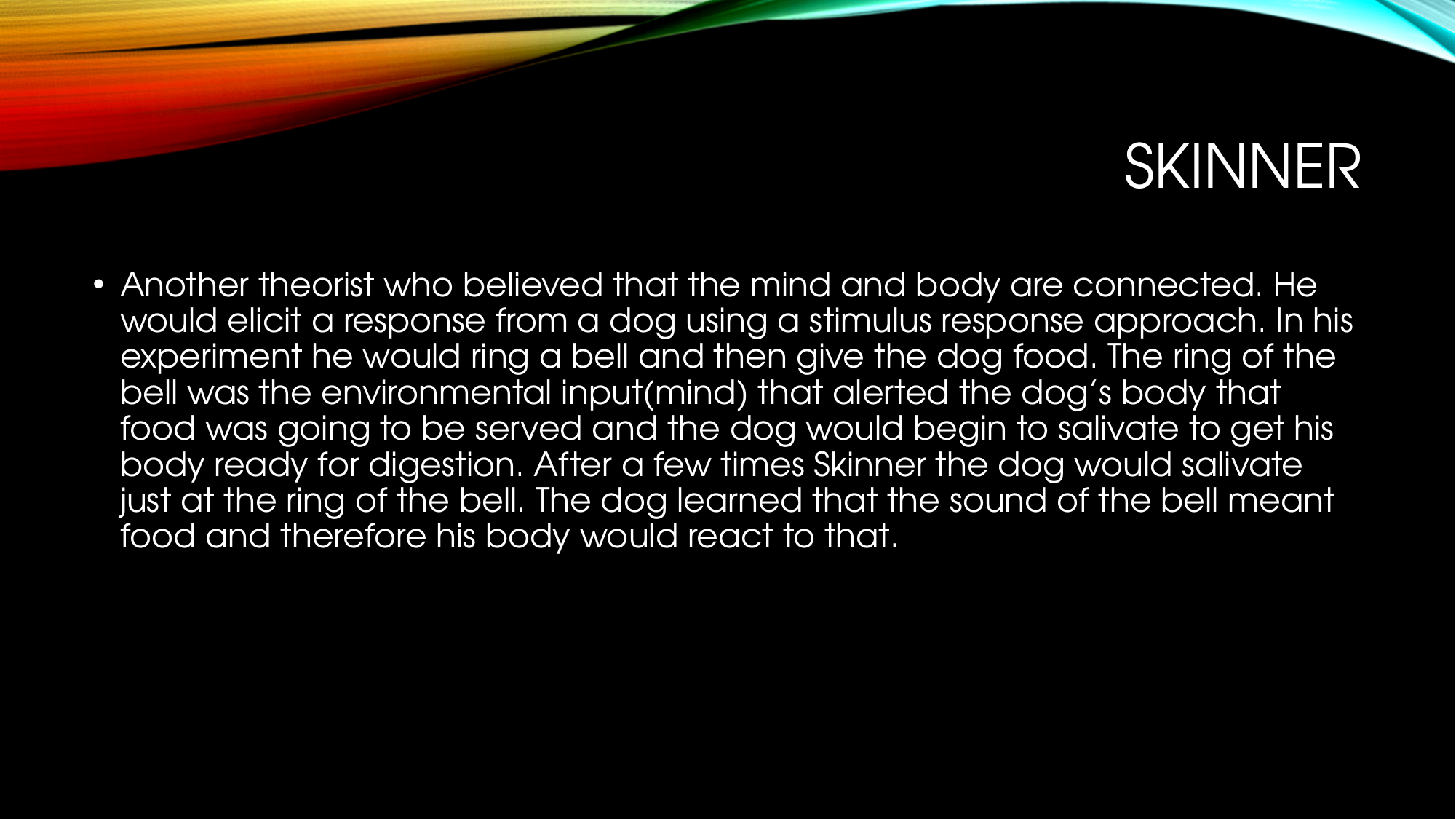

# Skinner
Another theorist who believed that the mind and body are connected. He would elicit a response from a dog using a stimulus response approach. In his experiment he would ring a bell and then give the dog food. The ring of the bell was the environmental input(mind) that alerted the dog’s body that food was going to be served and the dog would begin to salivate to get his body ready for digestion. After a few times Skinner the dog would salivate just at the ring of the bell. The dog learned that the sound of the bell meant food and therefore his body would react to that.